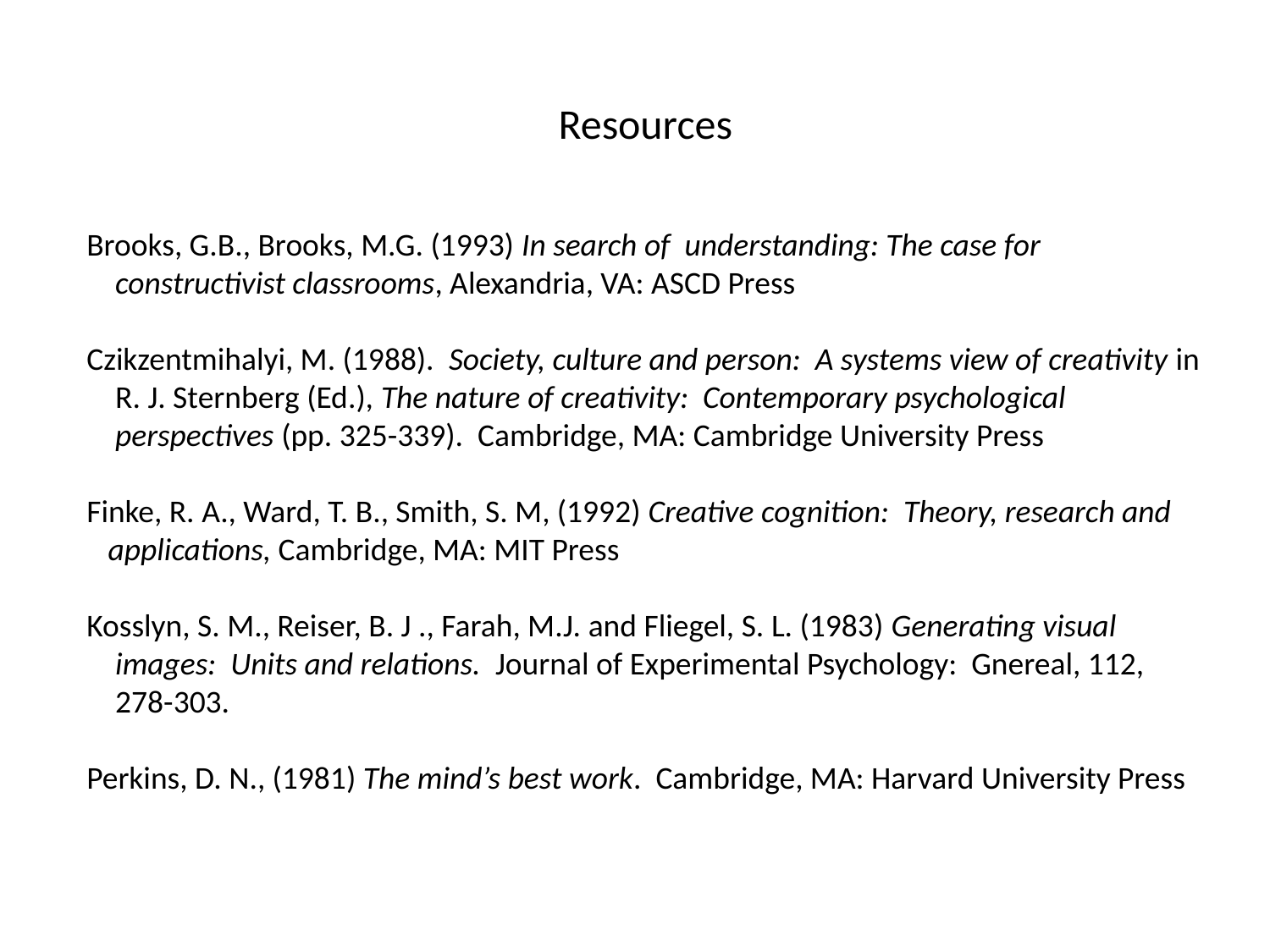

Resources

Brooks, G.B., Brooks, M.G. (1993) In search of  understanding: The case for
    constructivist classrooms, Alexandria, VA: ASCD Press

Czikzentmihalyi, M. (1988).  Society, culture and person:  A systems view of creativity in
    R. J. Sternberg (Ed.), The nature of creativity:  Contemporary psychological
    perspectives (pp. 325-339).  Cambridge, MA: Cambridge University Press

Finke, R. A., Ward, T. B., Smith, S. M, (1992) Creative cognition:  Theory, research and
   applications, Cambridge, MA: MIT Press

Kosslyn, S. M., Reiser, B. J ., Farah, M.J. and Fliegel, S. L. (1983) Generating visual
    images:  Units and relations.  Journal of Experimental Psychology:  Gnereal, 112,
    278-303.

Perkins, D. N., (1981) The mind’s best work.  Cambridge, MA: Harvard University Press